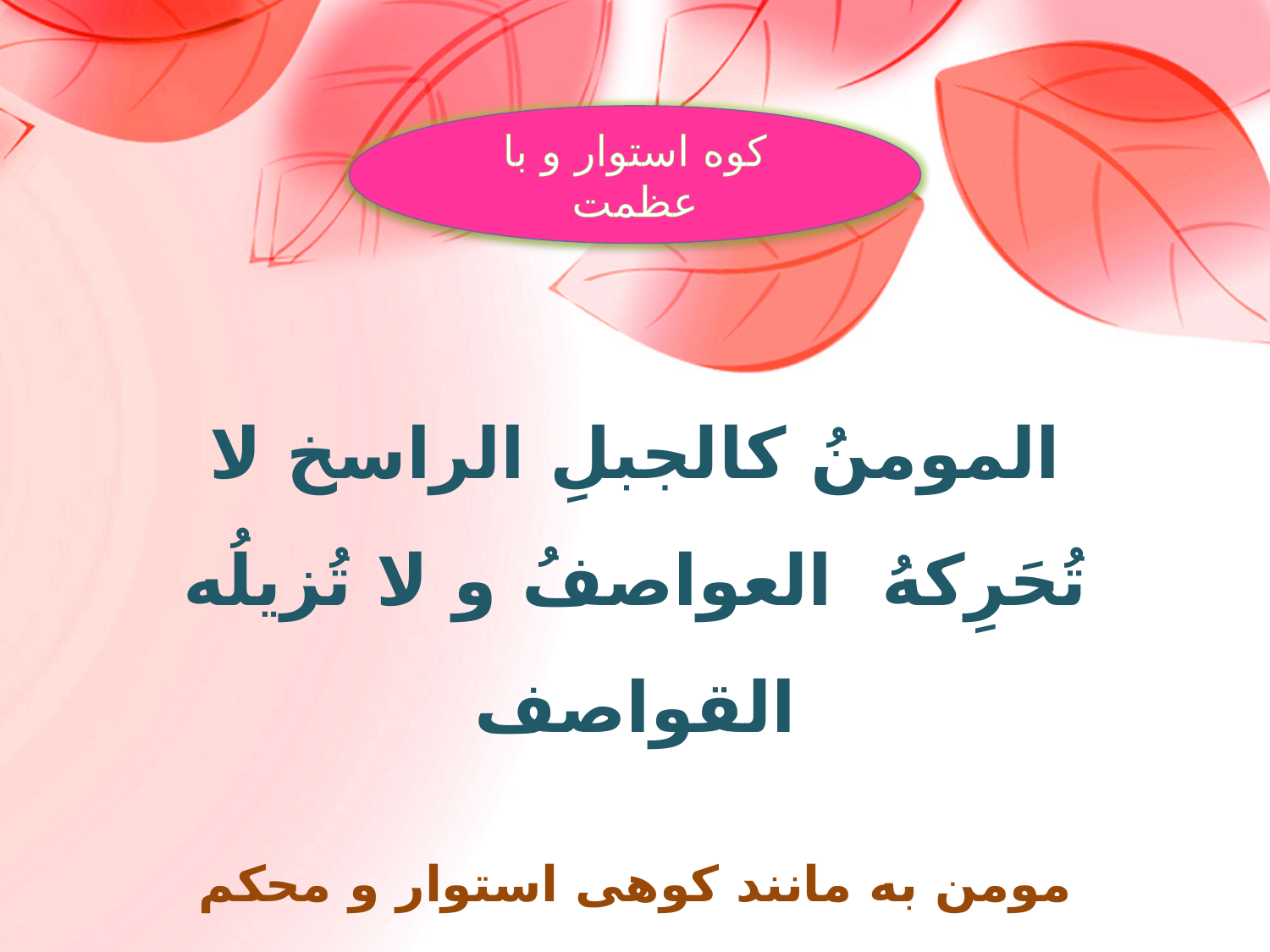

کوه استوار و با عظمت
المومنُ کالجبلِ الراسخ لا تُحَرِکهُ  العواصفُ و لا تُزیلُه القواصف

مومن به مانند کوهی استوار و محکم است که هیچ طوفانی او را تکان نمی‌دهد و هیچ زلزله‌ای او را از پای در نمی‌آورد.